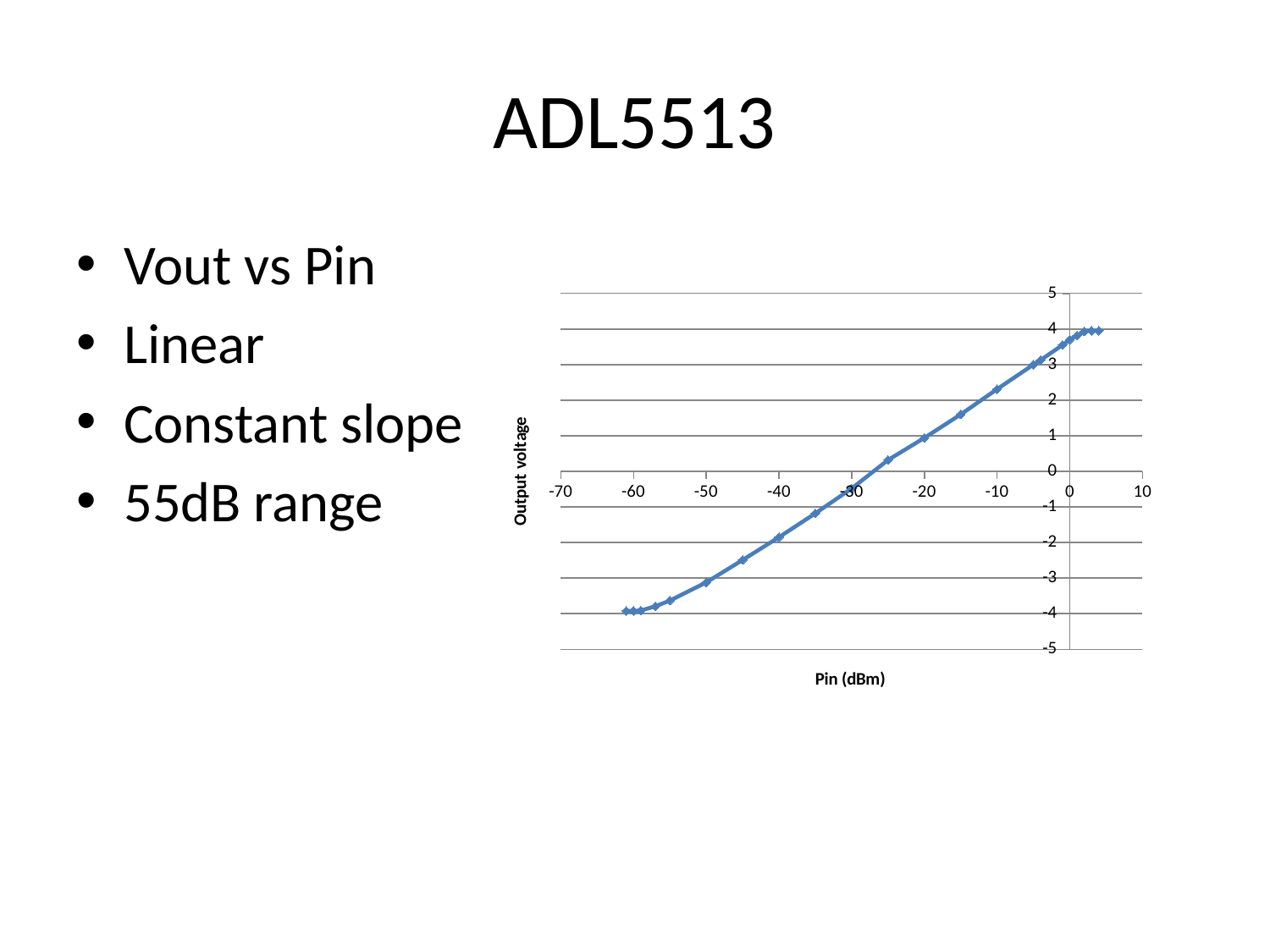

# ADL5513
Vout vs Pin
Linear
Constant slope
55dB range

### Chart

| Category |  |
|---|---|